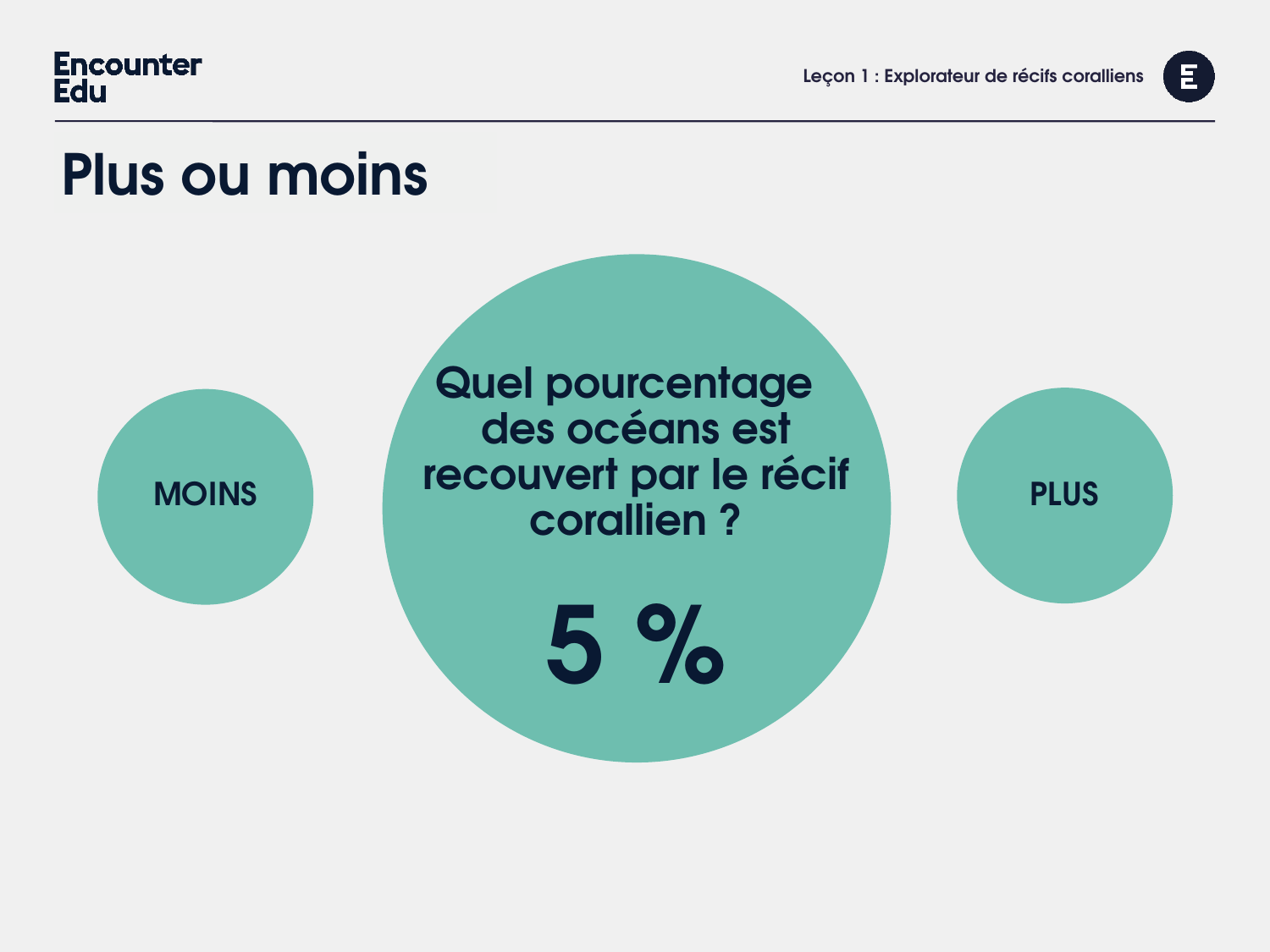

# Leçon 1 : Explorateur de récifs coralliens
Plus ou moins
Quel pourcentage
des océans est recouvert par le récif corallien ?
MOINS
PLUS

5 %